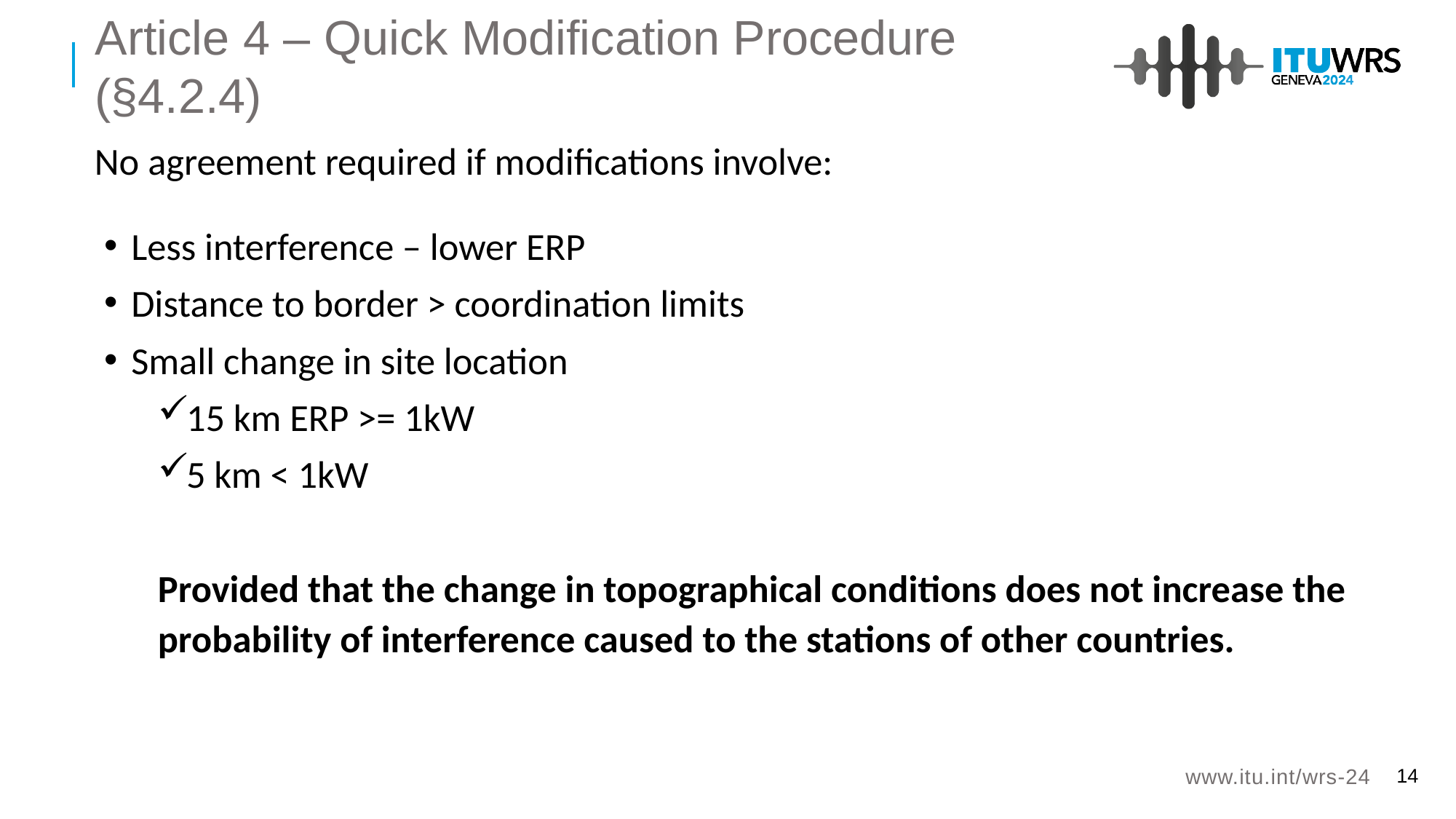

Article 4 – Quick Modification Procedure (§4.2.4)
     No agreement required if modifications involve:

Less interference – lower ERP
Distance to border > coordination limits
Small change in site location
15 km ERP >= 1kW
5 km < 1kW

Provided that the change in topographical conditions does not increase the probability of interference caused to the stations of other countries.